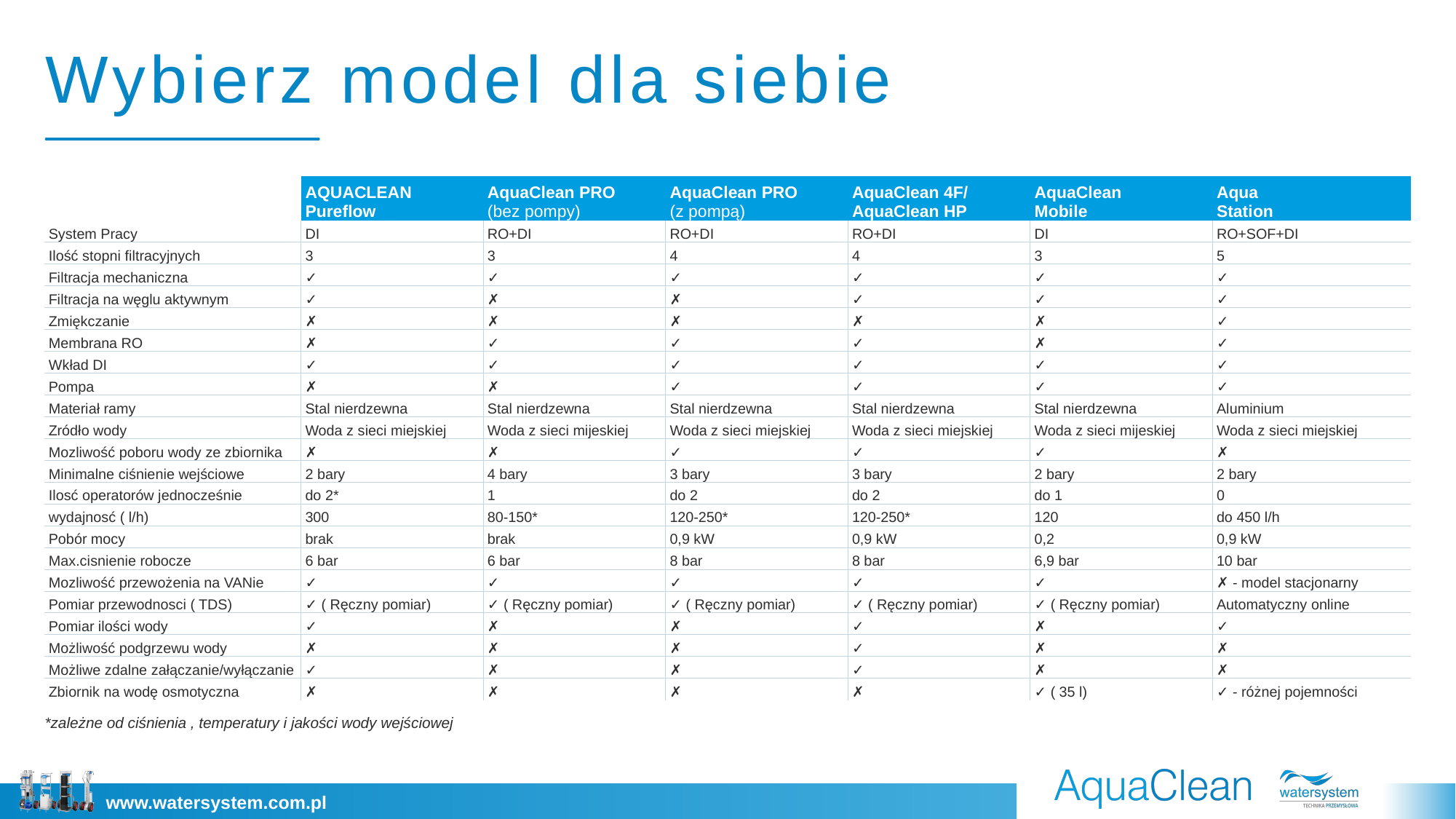

# Wybierz model dla siebie
|  | AQUACLEAN Pureflow | AquaClean PRO (bez pompy) | AquaClean PRO (z pompą) | AquaClean 4F/ AquaClean HP | AquaClean Mobile | Aqua Station |
| --- | --- | --- | --- | --- | --- | --- |
| System Pracy | DI | RO+DI | RO+DI | RO+DI | DI | RO+SOF+DI |
| Ilość stopni filtracyjnych | 3 | 3 | 4 | 4 | 3 | 5 |
| Filtracja mechaniczna | ✓ | ✓ | ✓ | ✓ | ✓ | ✓ |
| Filtracja na węglu aktywnym | ✓ | ✗ | ✗ | ✓ | ✓ | ✓ |
| Zmiękczanie | ✗ | ✗ | ✗ | ✗ | ✗ | ✓ |
| Membrana RO | ✗ | ✓ | ✓ | ✓ | ✗ | ✓ |
| Wkład DI | ✓ | ✓ | ✓ | ✓ | ✓ | ✓ |
| Pompa | ✗ | ✗ | ✓ | ✓ | ✓ | ✓ |
| Materiał ramy | Stal nierdzewna | Stal nierdzewna | Stal nierdzewna | Stal nierdzewna | Stal nierdzewna | Aluminium |
| Zródło wody | Woda z sieci miejskiej | Woda z sieci mijeskiej | Woda z sieci miejskiej | Woda z sieci miejskiej | Woda z sieci mijeskiej | Woda z sieci miejskiej |
| Mozliwość poboru wody ze zbiornika | ✗ | ✗ | ✓ | ✓ | ✓ | ✗ |
| Minimalne ciśnienie wejściowe | 2 bary | 4 bary | 3 bary | 3 bary | 2 bary | 2 bary |
| Ilosć operatorów jednocześnie | do 2\* | 1 | do 2 | do 2 | do 1 | 0 |
| wydajnosć ( l/h) | 300 | 80-150\* | 120-250\* | 120-250\* | 120 | do 450 l/h |
| Pobór mocy | brak | brak | 0,9 kW | 0,9 kW | 0,2 | 0,9 kW |
| Max.cisnienie robocze | 6 bar | 6 bar | 8 bar | 8 bar | 6,9 bar | 10 bar |
| Mozliwość przewożenia na VANie | ✓ | ✓ | ✓ | ✓ | ✓ | ✗ - model stacjonarny |
| Pomiar przewodnosci ( TDS) | ✓ ( Ręczny pomiar) | ✓ ( Ręczny pomiar) | ✓ ( Ręczny pomiar) | ✓ ( Ręczny pomiar) | ✓ ( Ręczny pomiar) | Automatyczny online |
| Pomiar ilości wody | ✓ | ✗ | ✗ | ✓ | ✗ | ✓ |
| Możliwość podgrzewu wody | ✗ | ✗ | ✗ | ✓ | ✗ | ✗ |
| Możliwe zdalne załączanie/wyłączanie | ✓ | ✗ | ✗ | ✓ | ✗ | ✗ |
| Zbiornik na wodę osmotyczna | ✗ | ✗ | ✗ | ✗ | ✓ ( 35 l) | ✓ - różnej pojemności |
*zależne od ciśnienia , temperatury i jakości wody wejściowej